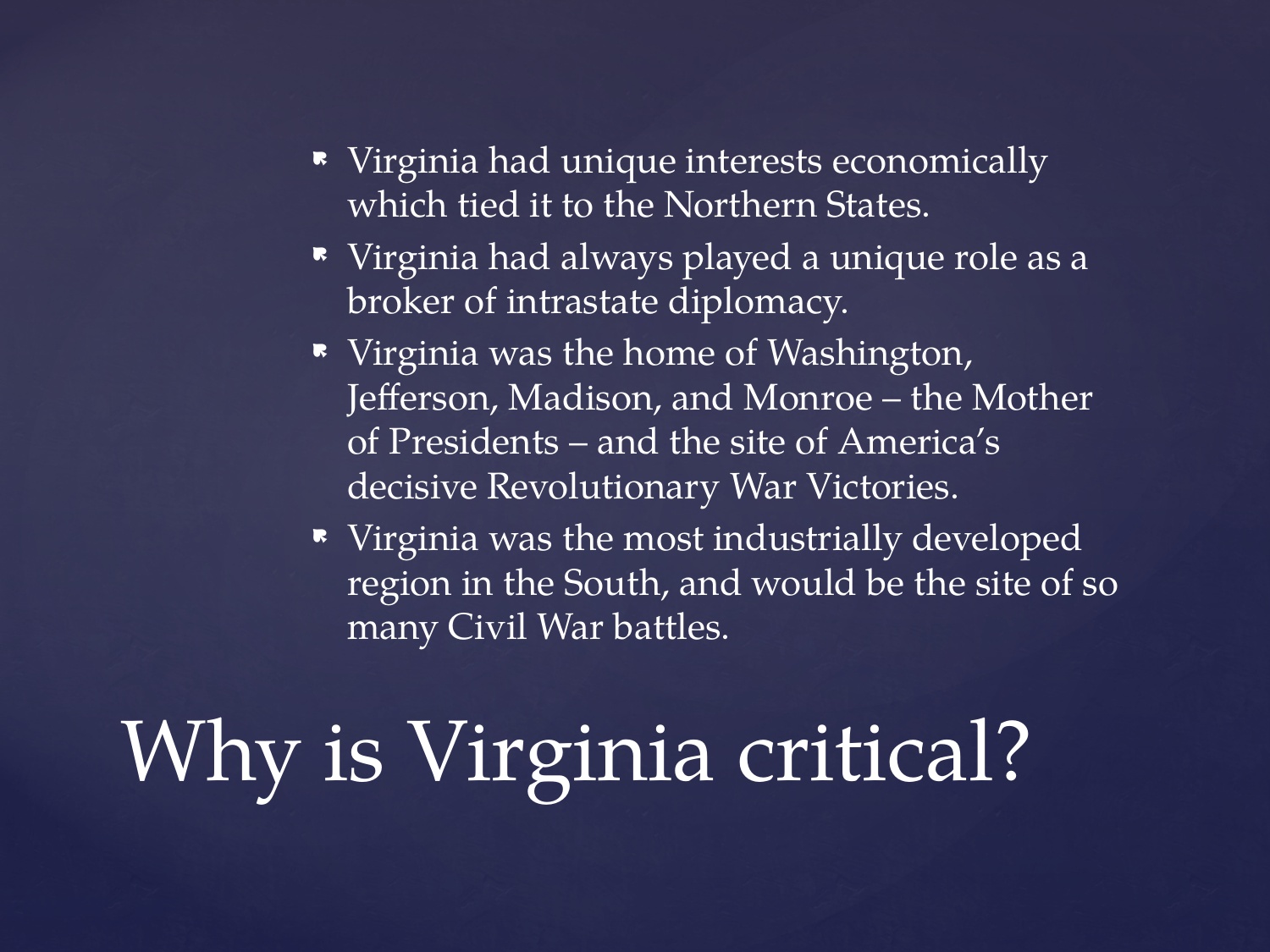

Virginia had unique interests economically which tied it to the Northern States.
Virginia had always played a unique role as a broker of intrastate diplomacy.
Virginia was the home of Washington, Jefferson, Madison, and Monroe – the Mother of Presidents – and the site of America’s decisive Revolutionary War Victories.
Virginia was the most industrially developed region in the South, and would be the site of so many Civil War battles.
# Why is Virginia critical?